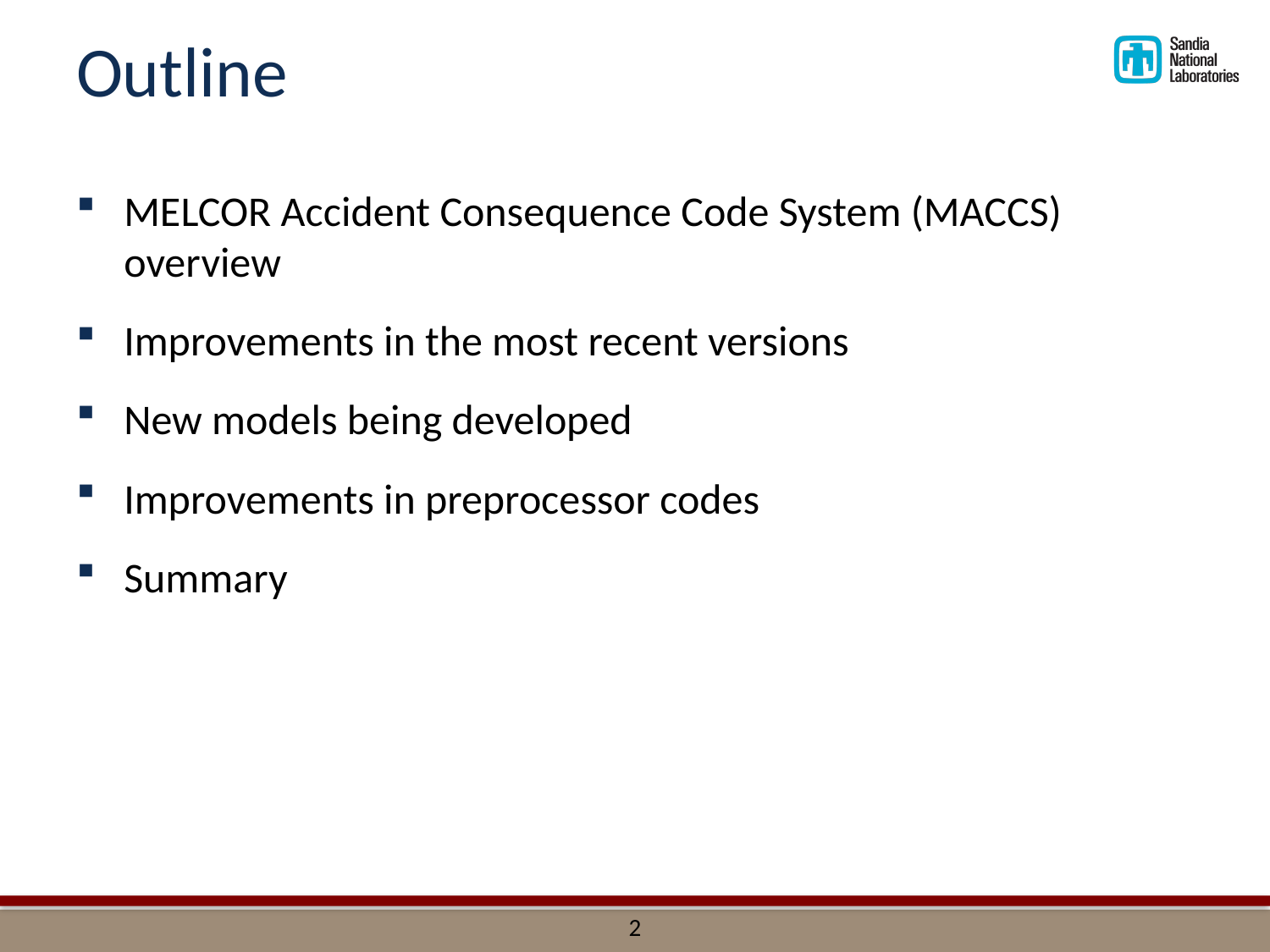

# Outline
MELCOR Accident Consequence Code System (MACCS) overview

Improvements in the most recent versions

New models being developed

Improvements in preprocessor codes

Summary
2